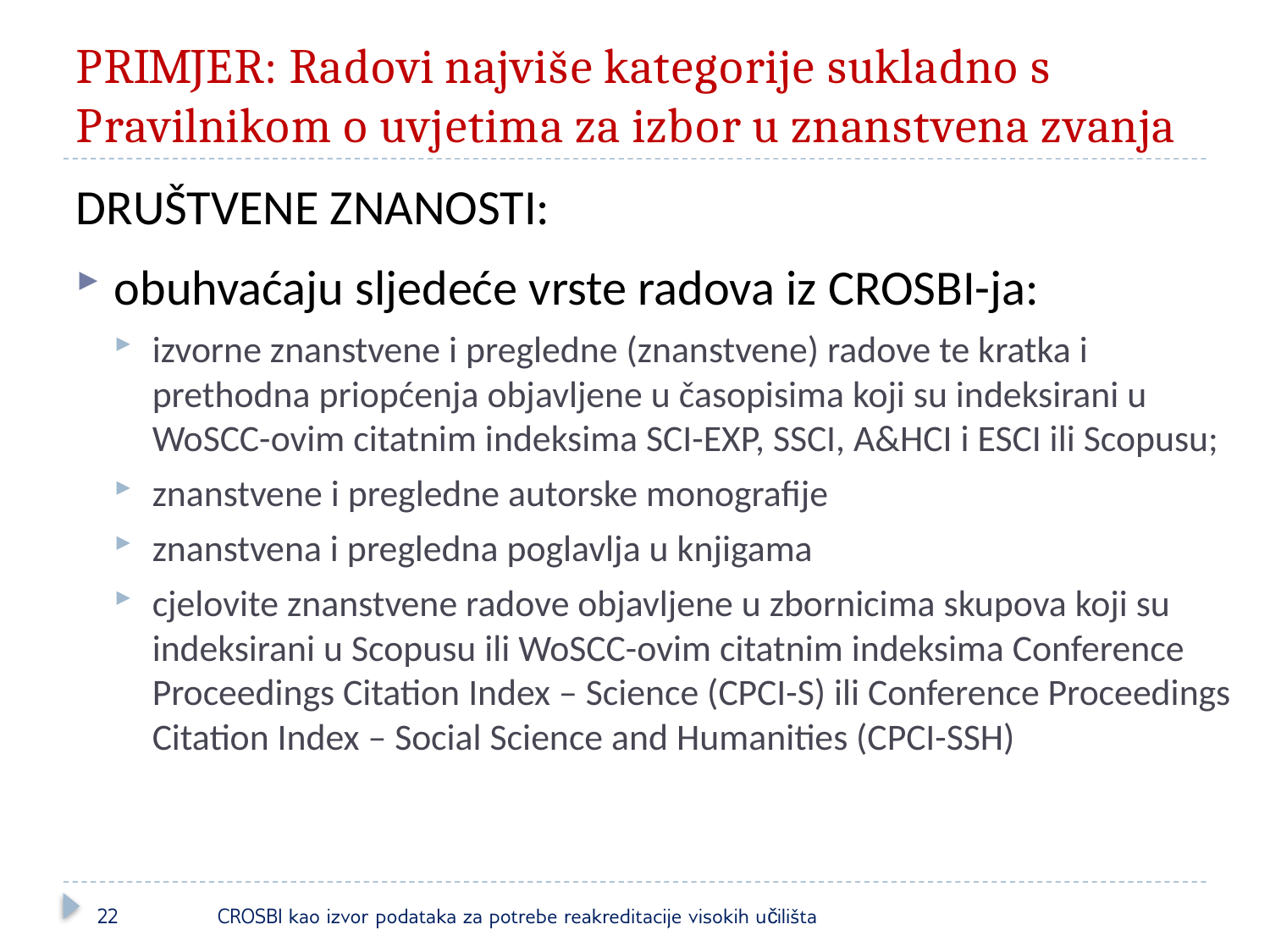

# PRIMJER: Radovi najviše kategorije sukladno s Pravilnikom o uvjetima za izbor u znanstvena zvanja
DRUŠTVENE ZNANOSTI:
obuhvaćaju sljedeće vrste radova iz CROSBI-ja:
izvorne znanstvene i pregledne (znanstvene) radove te kratka i prethodna priopćenja objavljene u časopisima koji su indeksirani u WoSCC-ovim citatnim indeksima SCI-EXP, SSCI, A&HCI i ESCI ili Scopusu;
znanstvene i pregledne autorske monografije
znanstvena i pregledna poglavlja u knjigama
cjelovite znanstvene radove objavljene u zbornicima skupova koji su indeksirani u Scopusu ili WoSCC-ovim citatnim indeksima Conference Proceedings Citation Index – Science (CPCI-S) ili Conference Proceedings Citation Index – Social Science and Humanities (CPCI-SSH)

22
CROSBI kao izvor podataka za potrebe reakreditacije visokih učilišta